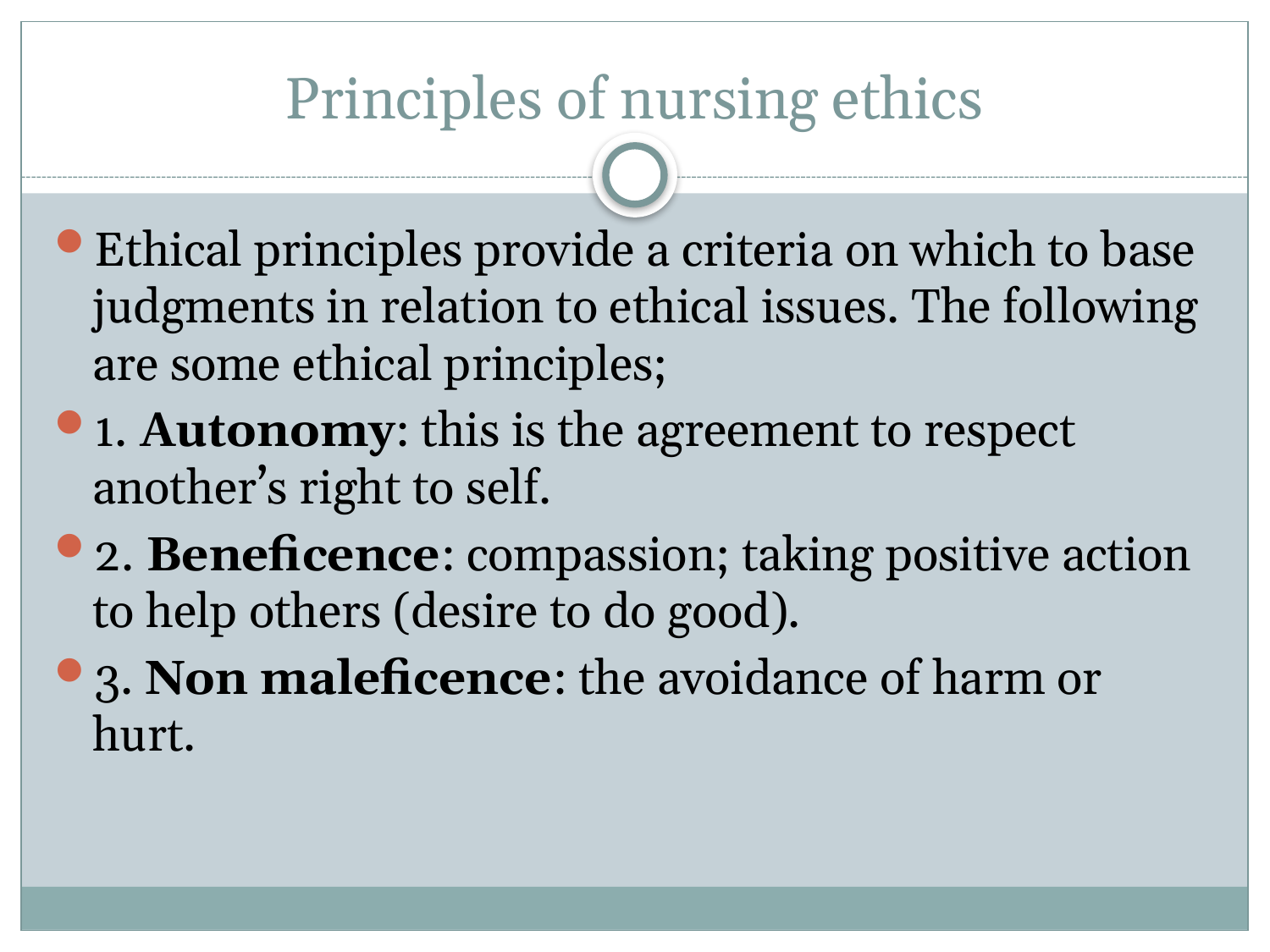

# Principles of nursing ethics
Ethical principles provide a criteria on which to base judgments in relation to ethical issues. The following are some ethical principles;
1. Autonomy: this is the agreement to respect another’s right to self.
2. Beneficence: compassion; taking positive action to help others (desire to do good).
3. Non maleficence: the avoidance of harm or hurt.